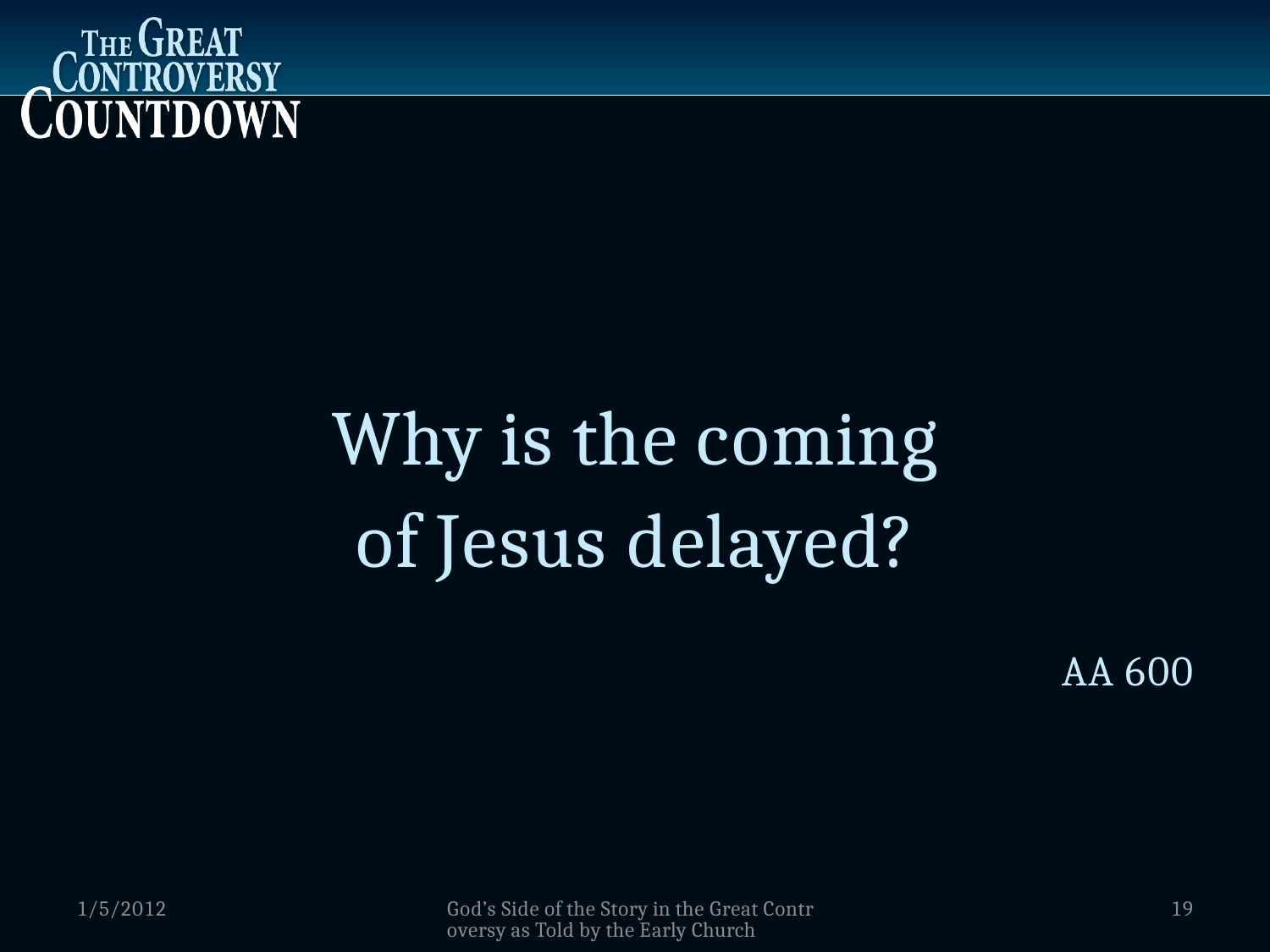

Why is the coming
of Jesus delayed?

AA 600
1/5/2012
God’s Side of the Story in the Great Controversy as Told by the Early Church
19